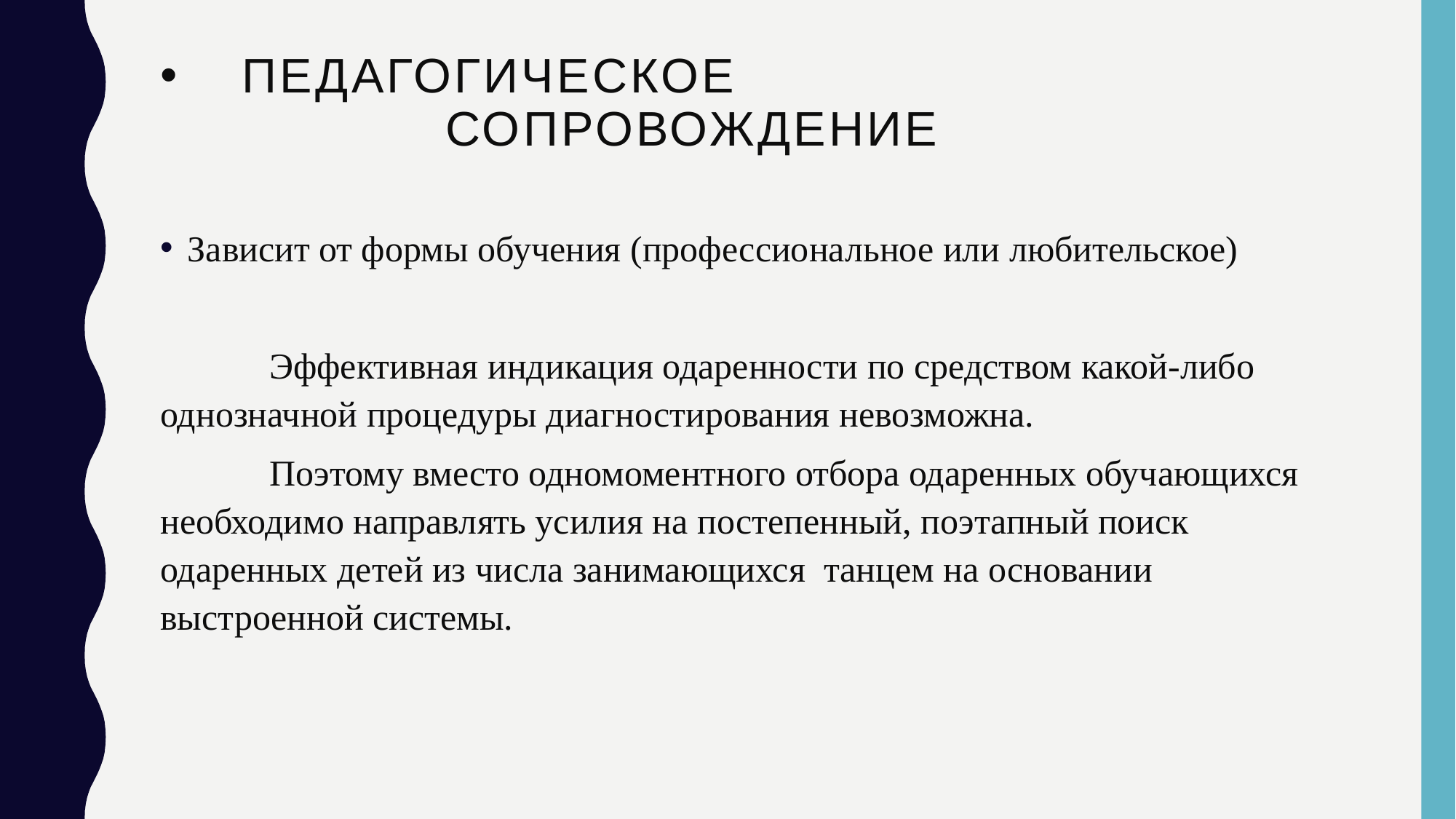

# Педагогическое сопровождение

Зависит от формы обучения (профессиональное или любительское)

 	Эффективная индикация одаренности по средством какой-либо однозначной процедуры диагностирования невозможна.
	Поэтому вместо одномоментного отбора одаренных обучающихся необходимо направлять усилия на постепенный, поэтапный поиск одаренных детей из числа занимающихся  танцем на основании выстроенной системы.